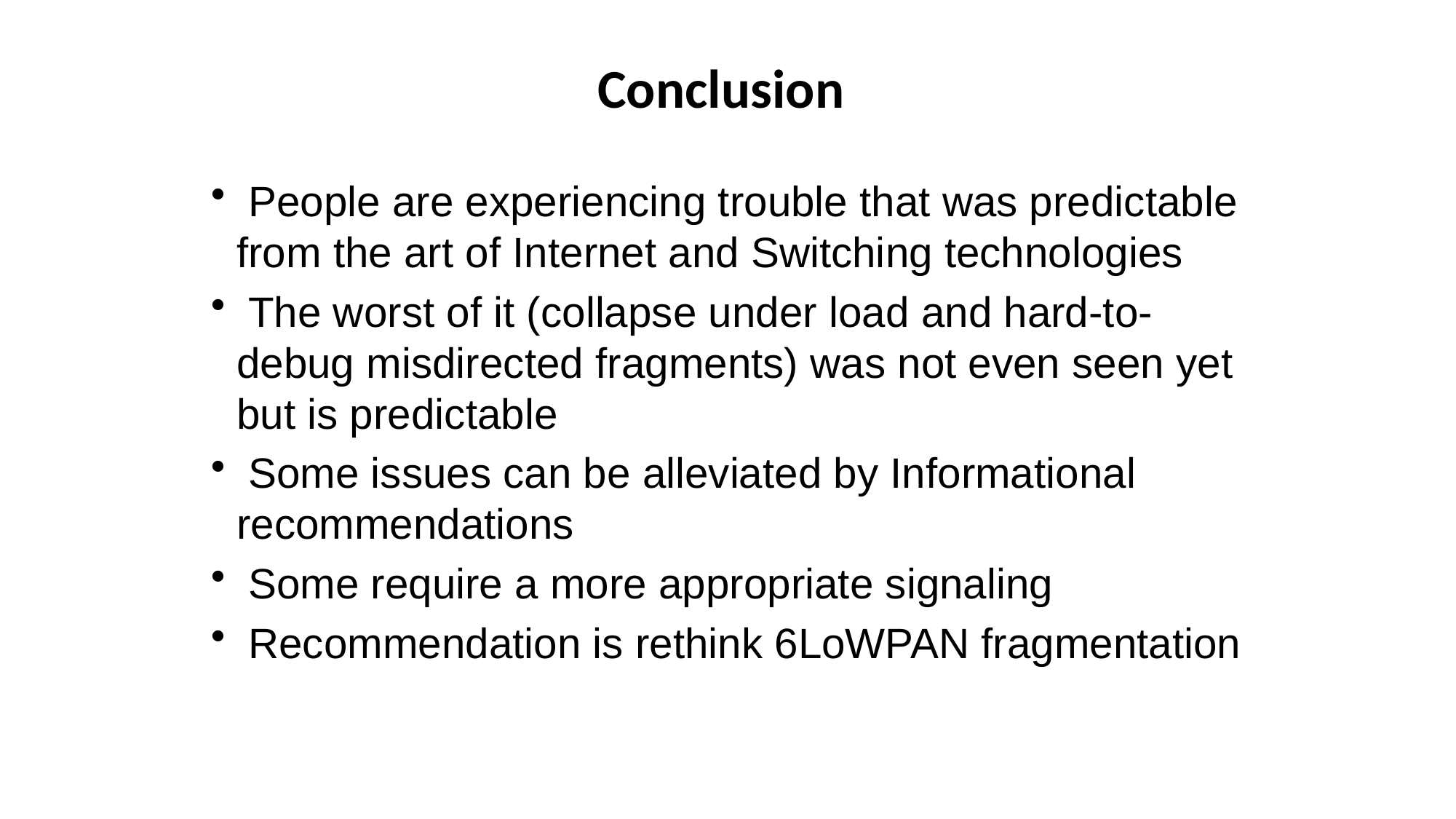

Conclusion
 People are experiencing trouble that was predictable from the art of Internet and Switching technologies
 The worst of it (collapse under load and hard-to-debug misdirected fragments) was not even seen yet but is predictable
 Some issues can be alleviated by Informational recommendations
 Some require a more appropriate signaling
 Recommendation is rethink 6LoWPAN fragmentation